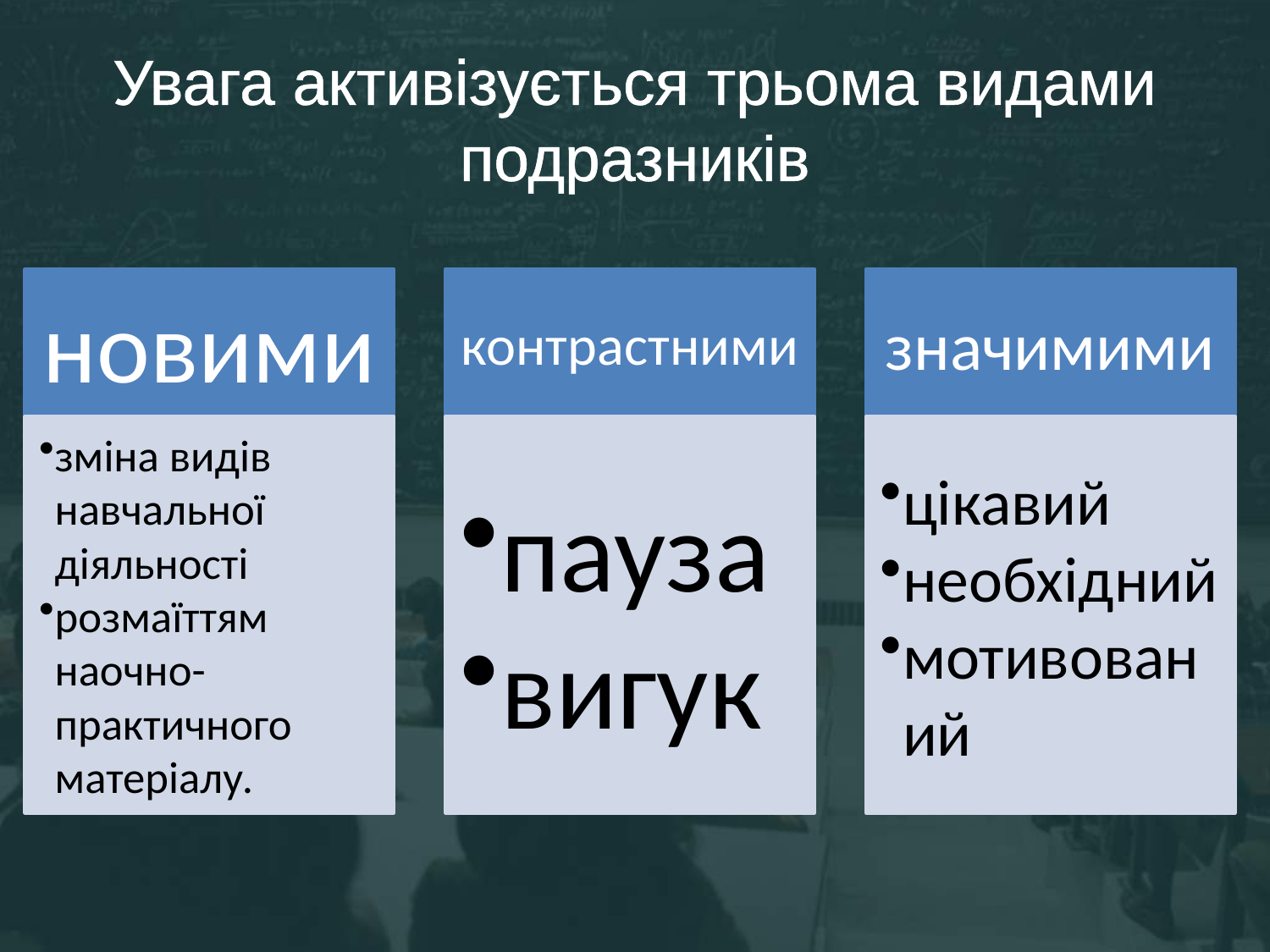

# Увага активізується трьома видами подразників
новими
зміна видів навчальної діяльності
контрастними
пауза
вигук
значимими
цікавий
необхідний
розмаїттям наочно-практичного матеріалу.
мотивований